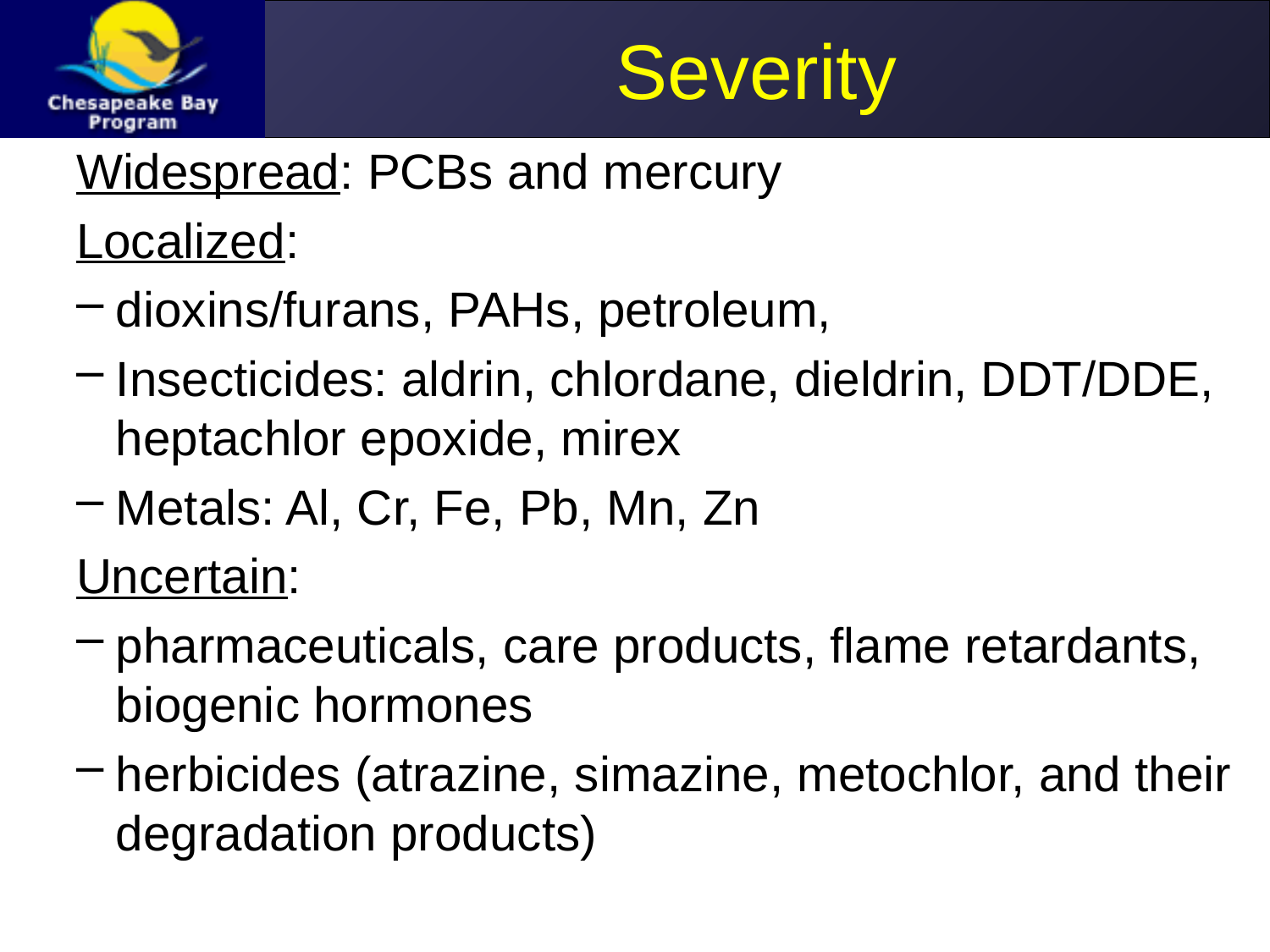

# Severity
Widespread: PCBs and mercury
Localized:
dioxins/furans, PAHs, petroleum,
Insecticides: aldrin, chlordane, dieldrin, DDT/DDE, heptachlor epoxide, mirex
Metals: Al, Cr, Fe, Pb, Mn, Zn
Uncertain:
pharmaceuticals, care products, flame retardants, biogenic hormones
herbicides (atrazine, simazine, metochlor, and their degradation products)